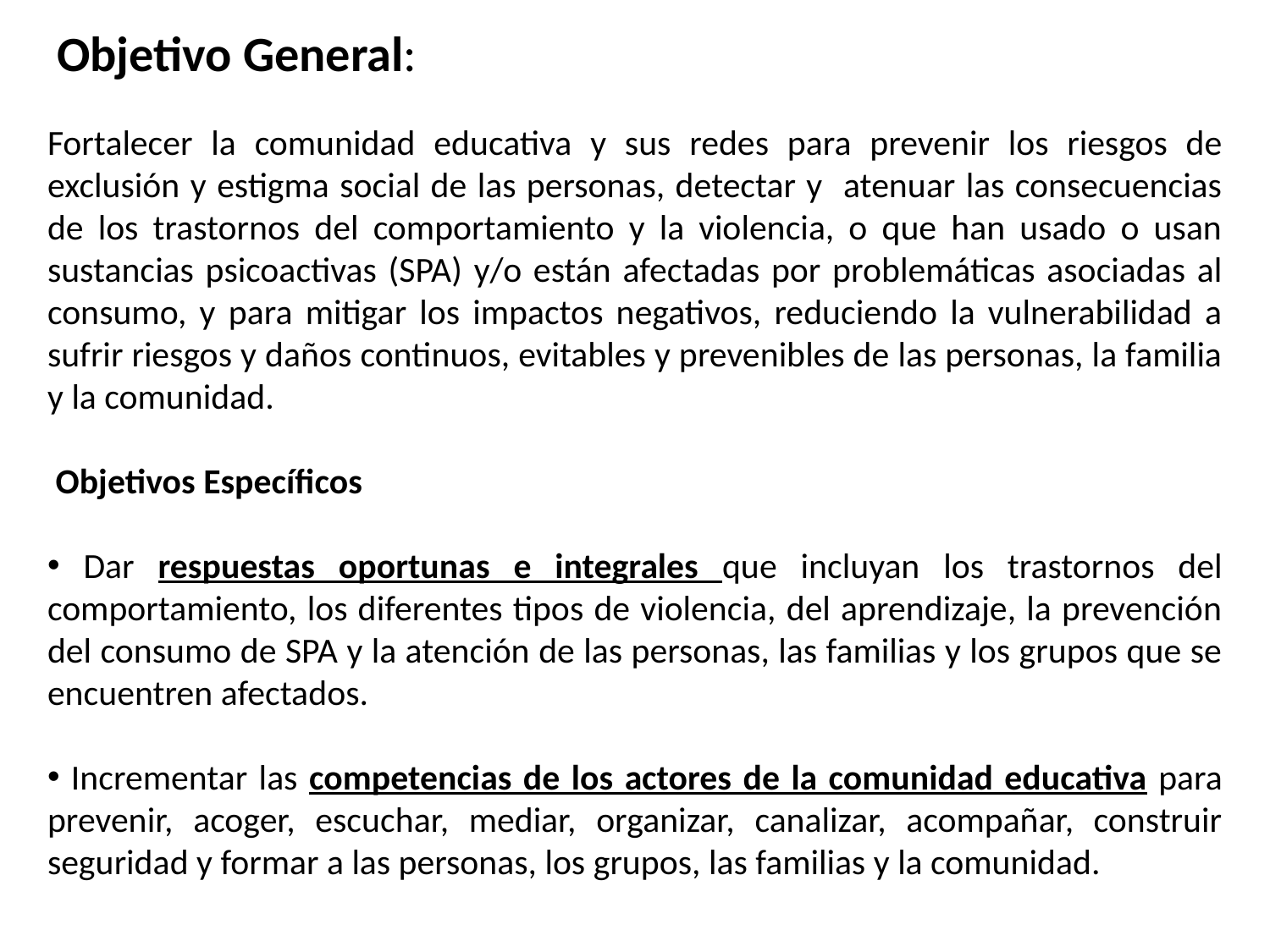

Objetivo General:

Fortalecer la comunidad educativa y sus redes para prevenir los riesgos de exclusión y estigma social de las personas, detectar y  atenuar las consecuencias de los trastornos del comportamiento y la violencia, o que han usado o usan sustancias psicoactivas (SPA) y/o están afectadas por problemáticas asociadas al consumo, y para mitigar los impactos negativos, reduciendo la vulnerabilidad a sufrir riesgos y daños continuos, evitables y prevenibles de las personas, la familia y la comunidad.

 Objetivos Específicos

 Dar respuestas oportunas e integrales que incluyan los trastornos del comportamiento, los diferentes tipos de violencia, del aprendizaje, la prevención del consumo de SPA y la atención de las personas, las familias y los grupos que se encuentren afectados.

 Incrementar las competencias de los actores de la comunidad educativa para prevenir, acoger, escuchar, mediar, organizar, canalizar, acompañar, construir seguridad y formar a las personas, los grupos, las familias y la comunidad.